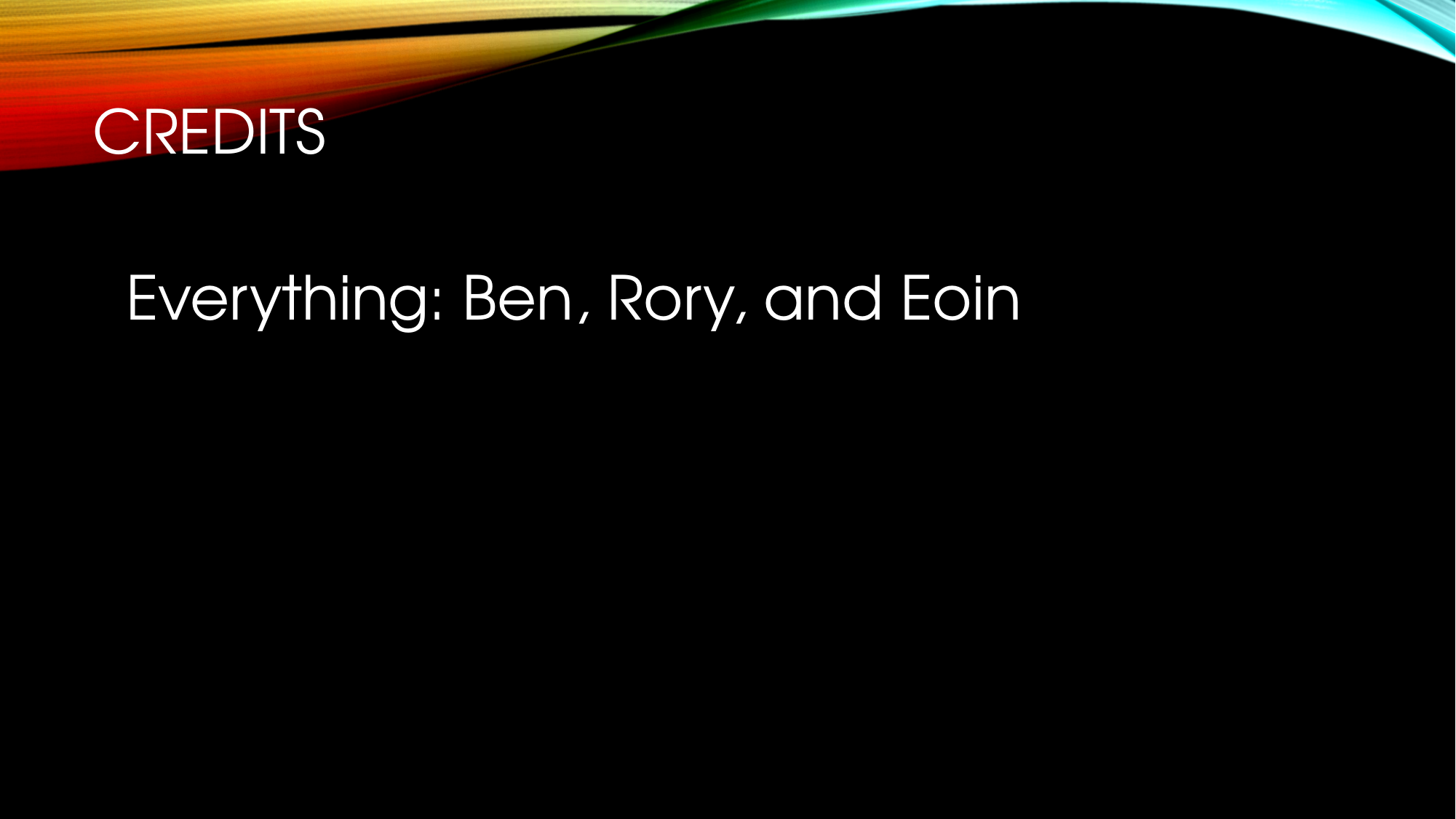

# Credits
  Everything: Ben, Rory, and Eoin